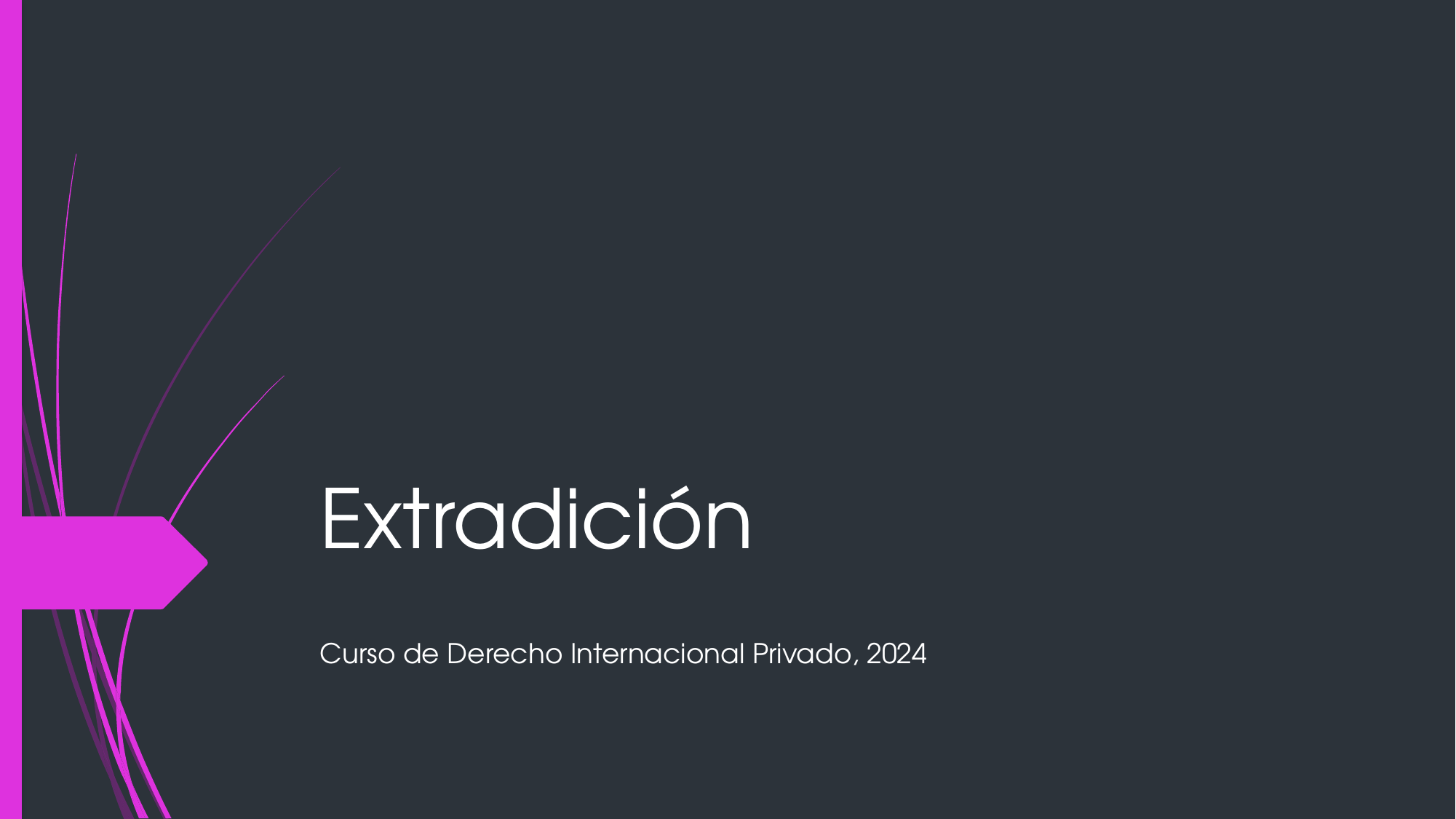

# Extradición
Curso de Derecho Internacional Privado, 2024